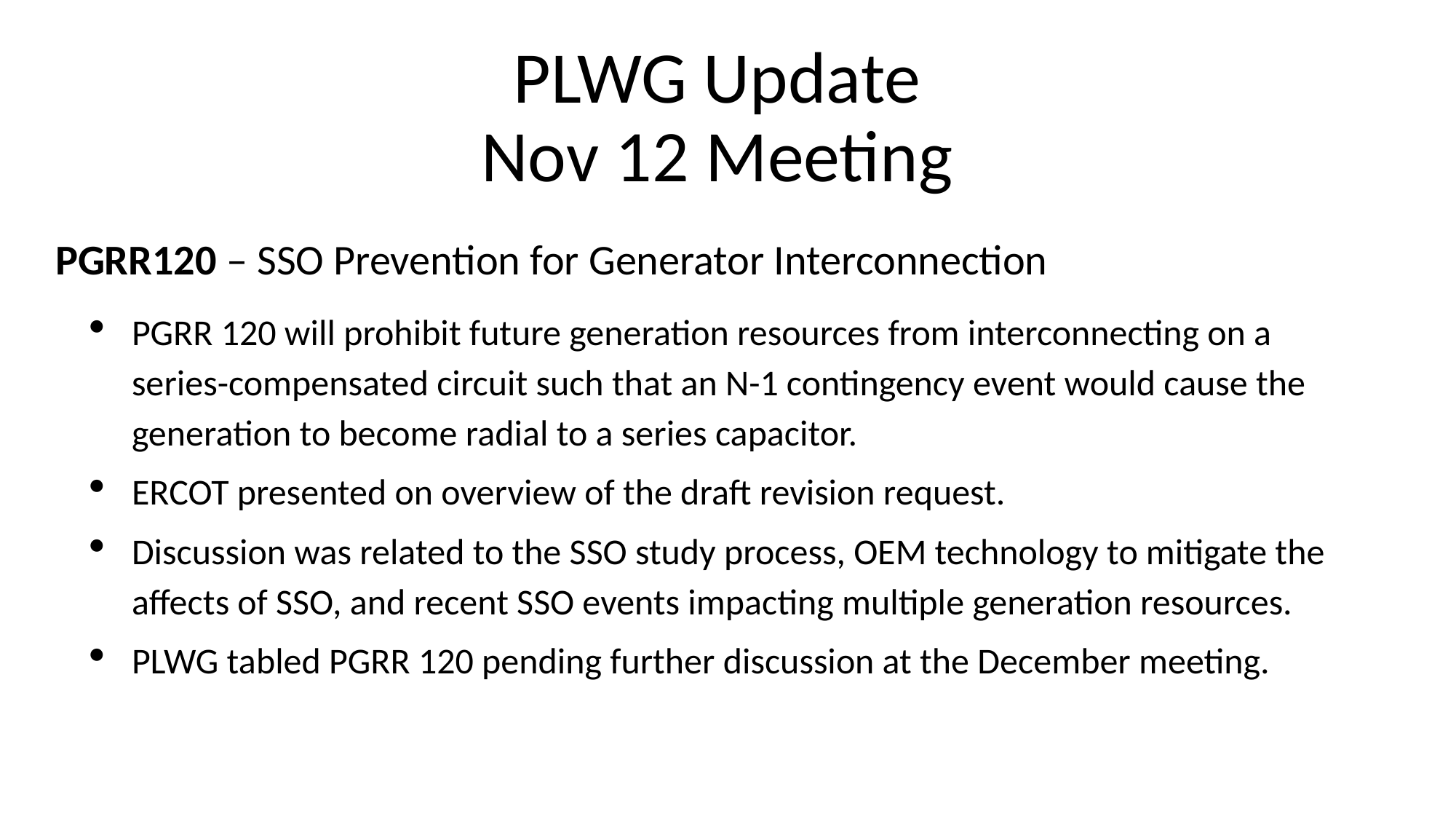

# PLWG Update Nov 12 Meeting
PGRR120 – SSO Prevention for Generator Interconnection
PGRR 120 will prohibit future generation resources from interconnecting on a series-compensated circuit such that an N-1 contingency event would cause the generation to become radial to a series capacitor.
ERCOT presented on overview of the draft revision request.
Discussion was related to the SSO study process, OEM technology to mitigate the affects of SSO, and recent SSO events impacting multiple generation resources.
PLWG tabled PGRR 120 pending further discussion at the December meeting.